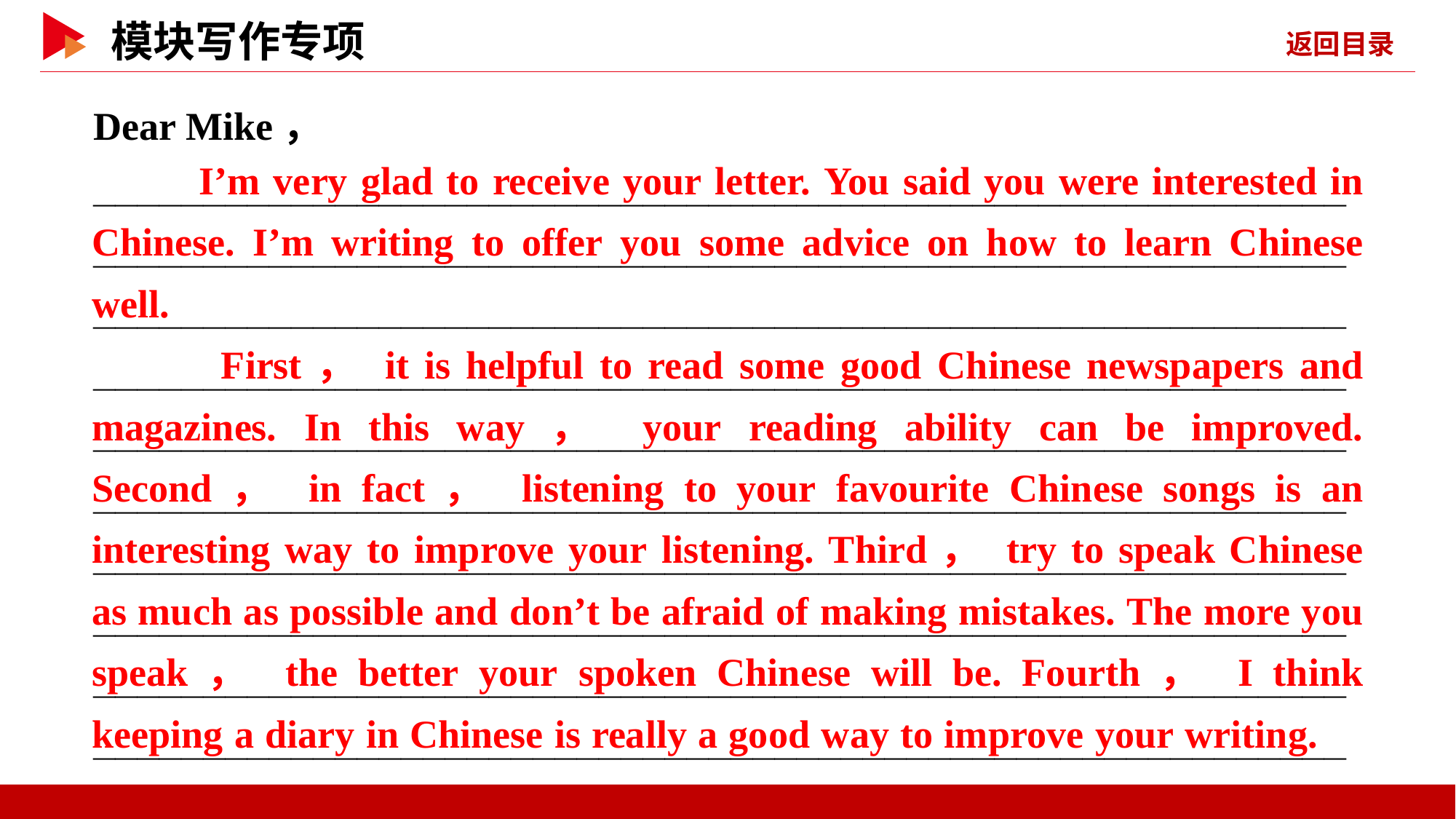

Dear Mike，
______________________________________________________________________________________________________________________________________________________________________________________________________________________________________________________________________________________________________________________________________________________________________________________________________________________________________________________________________________________________________________________________________________________________________________________________________________________________________________________
         I’m very glad to receive your letter. You said you were interested in Chinese. I’m writing to offer you some advice on how to learn Chinese well.
         First， it is helpful to read some good Chinese newspapers and magazines. In this way， your reading ability can be improved. Second， in fact， listening to your favourite Chinese songs is an interesting way to improve your listening. Third， try to speak Chinese as much as possible and don’t be afraid of making mistakes. The more you speak， the better your spoken Chinese will be. Fourth， I think keeping a diary in Chinese is really a good way to improve your writing.